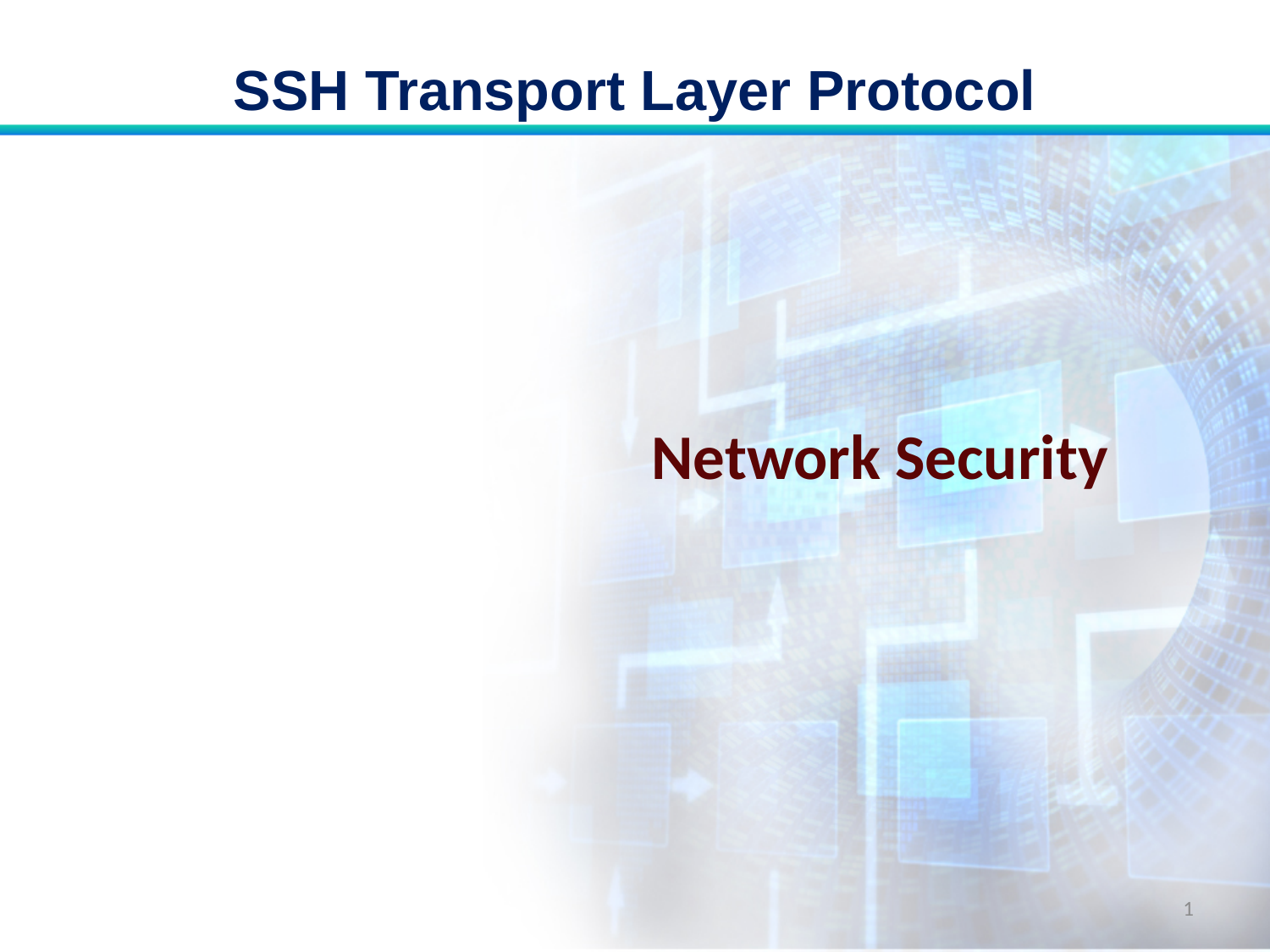

# SSH Transport Layer Protocol
Network Security
1